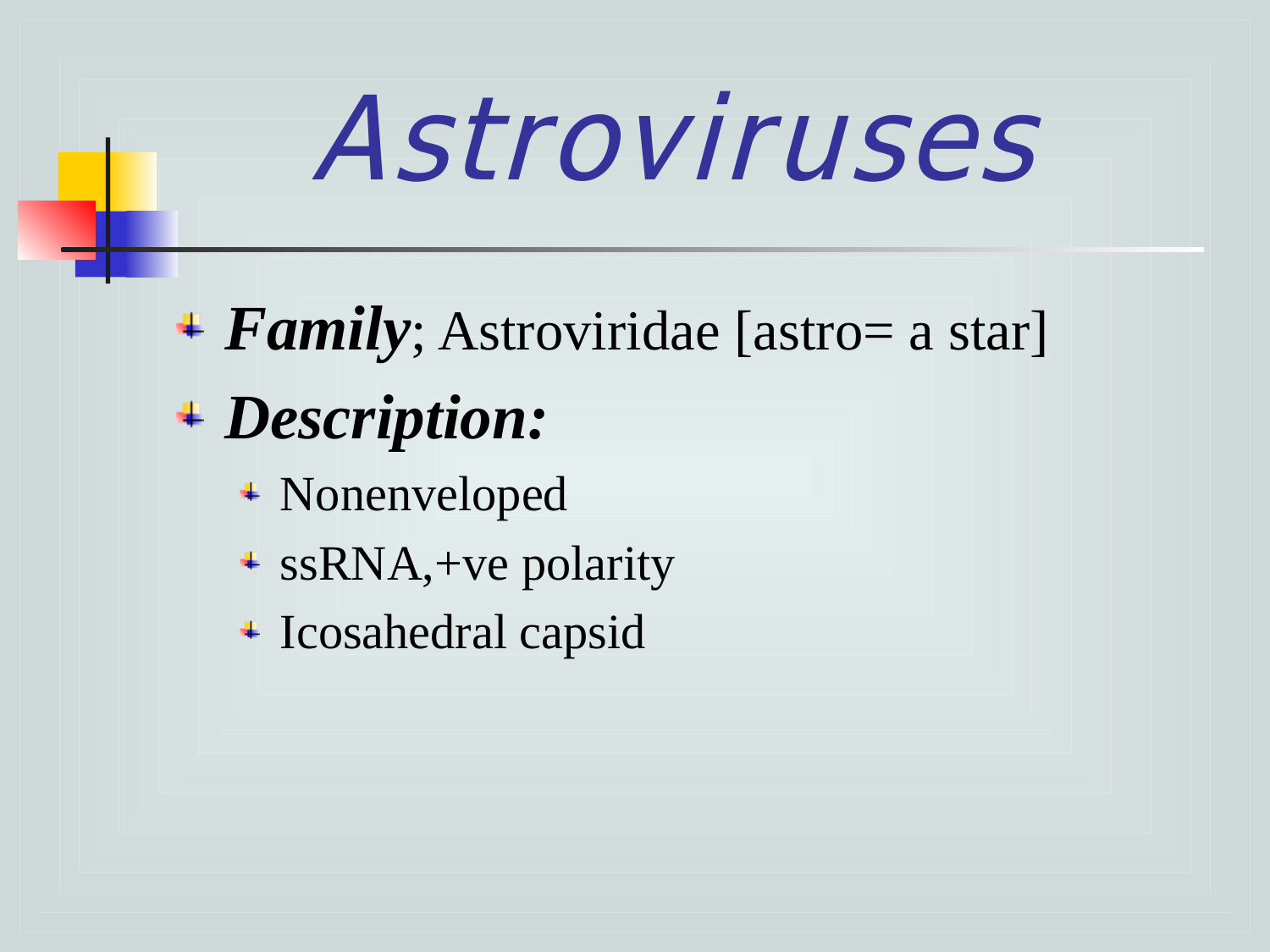

# Astroviruses
Family; Astroviridae [astro= a star]
Description:
Nonenveloped
ssRNA,+ve polarity
Icosahedral capsid